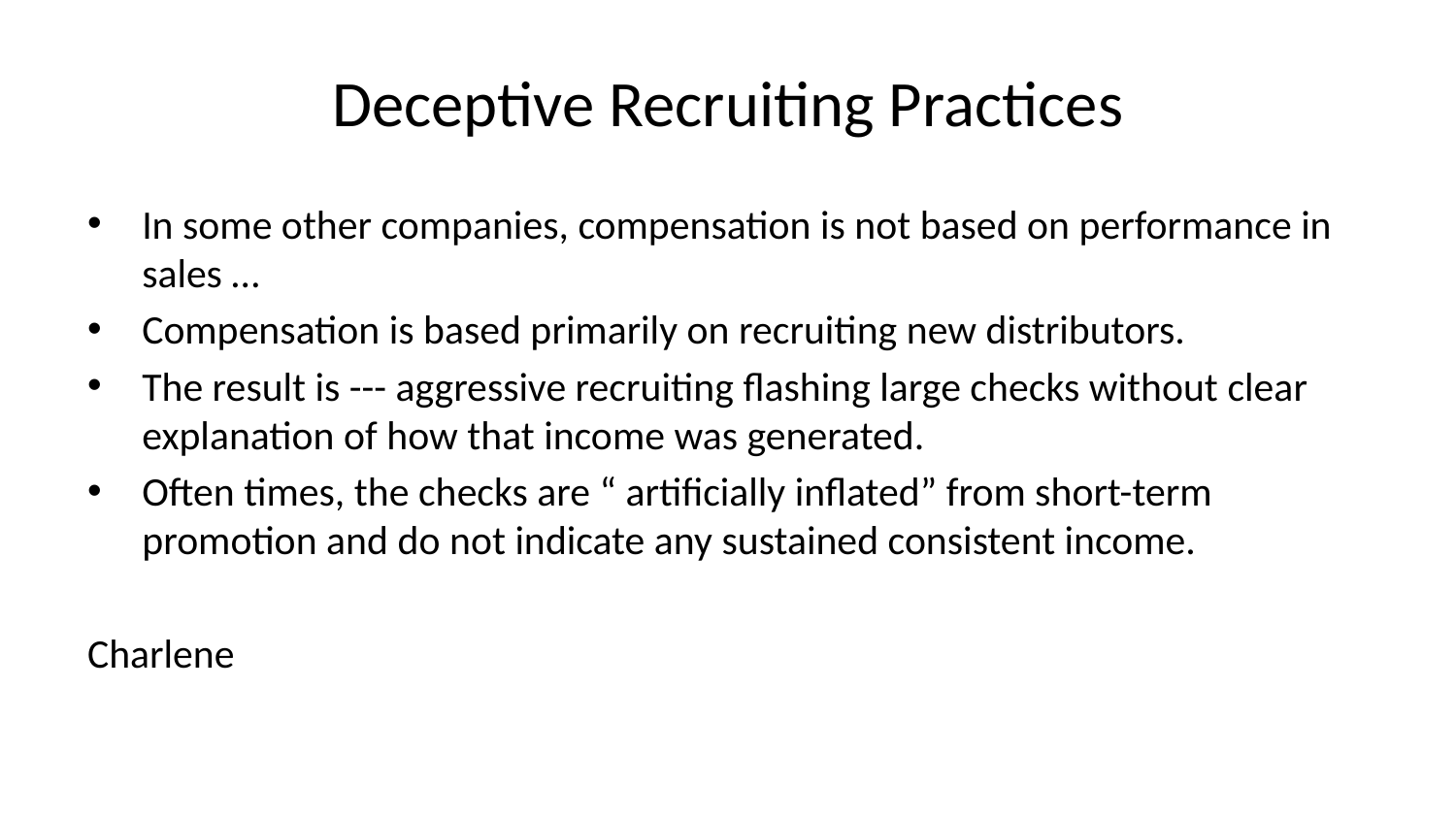

# Deceptive Recruiting Practices
In some other companies, compensation is not based on performance in sales …
Compensation is based primarily on recruiting new distributors.
The result is --- aggressive recruiting flashing large checks without clear explanation of how that income was generated.
Often times, the checks are “ artificially inflated” from short-term promotion and do not indicate any sustained consistent income.

Charlene